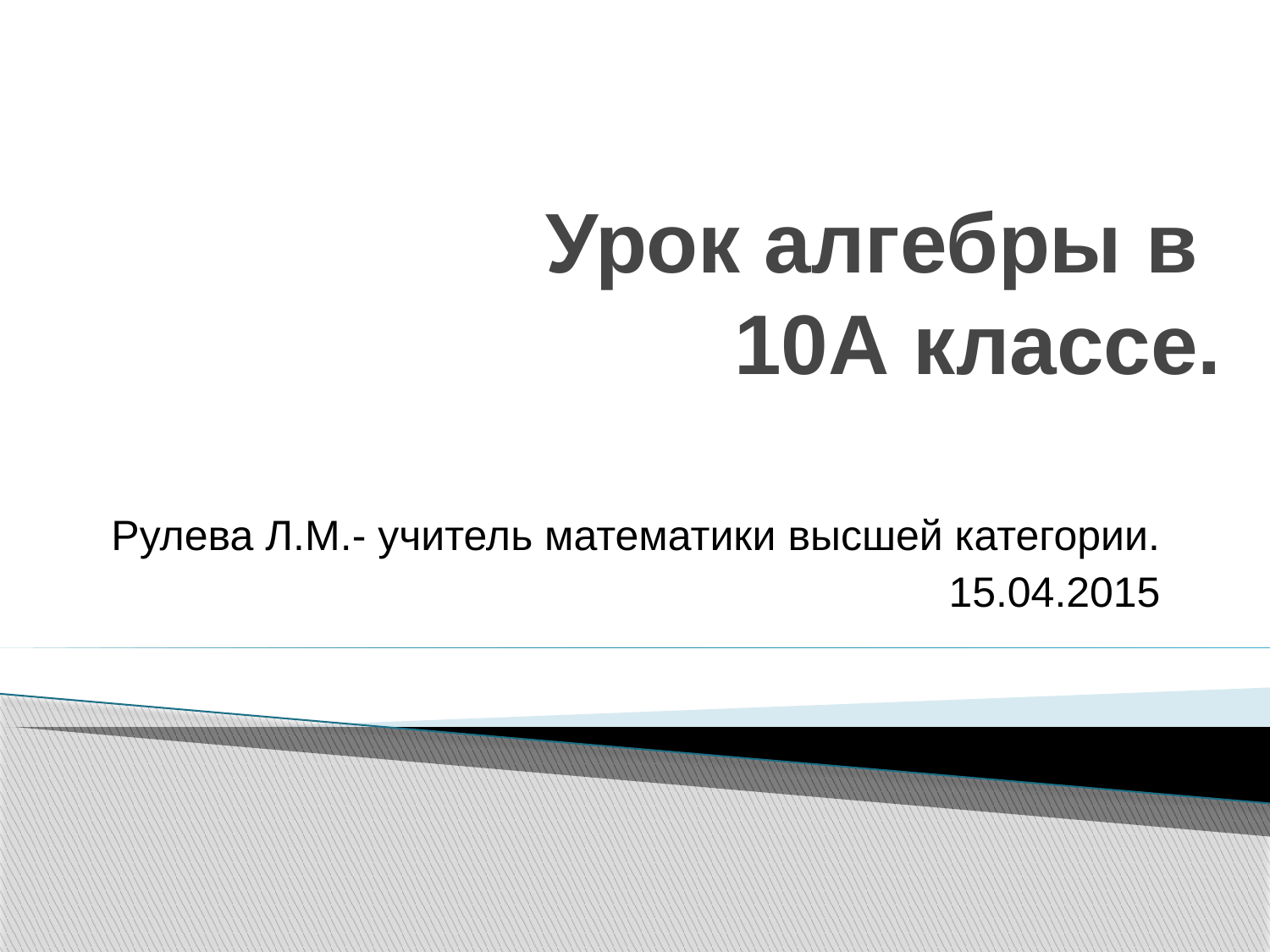

# Урок алгебры в 10А классе.
Рулева Л.М.- учитель математики высшей категории.
15.04.2015